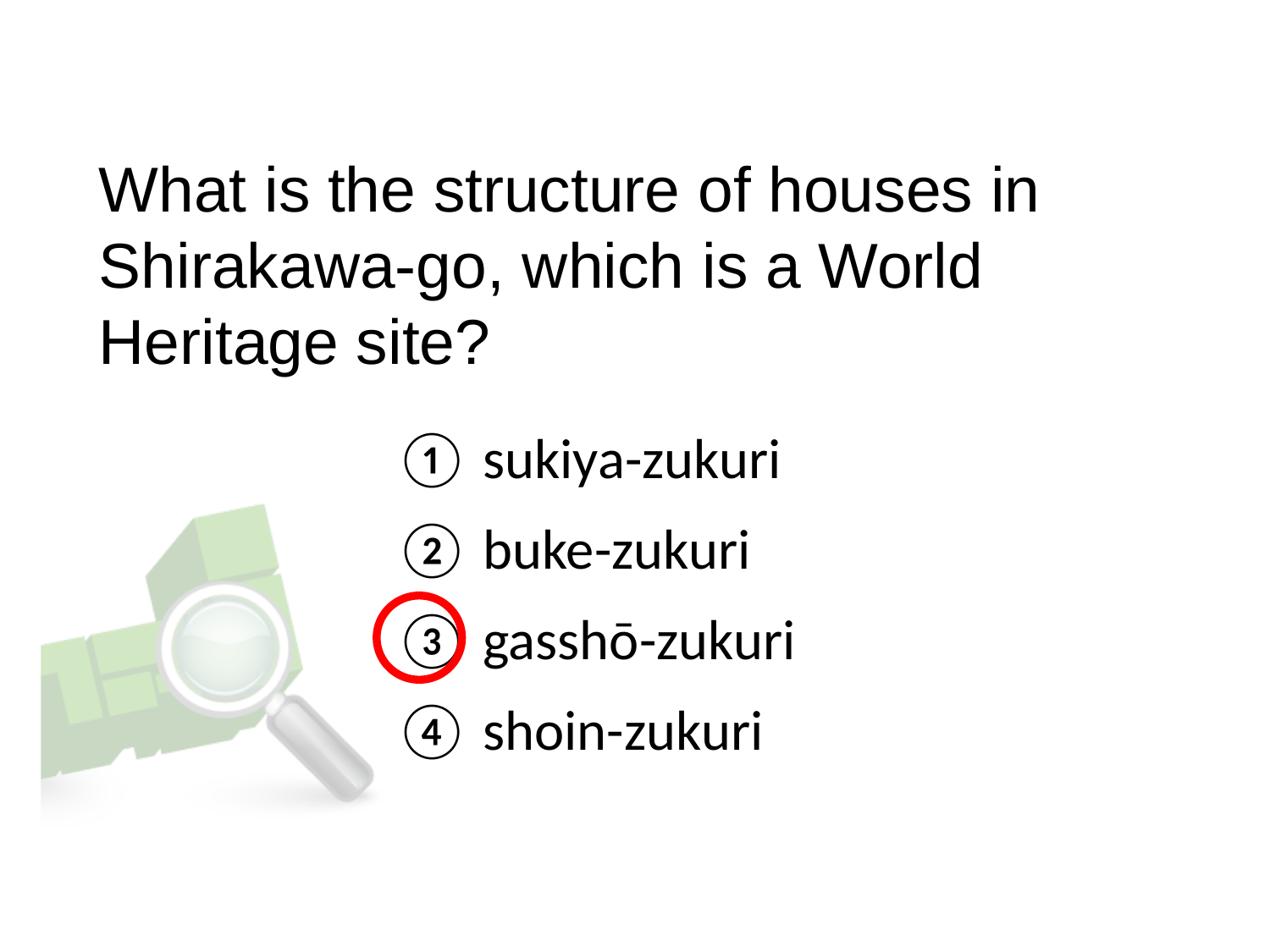

# What is the structure of houses in　Shirakawa-go, which is a World Heritage site?
① sukiya-zukuri
② buke-zukuri
③ gasshō-zukuri
④ shoin-zukuri